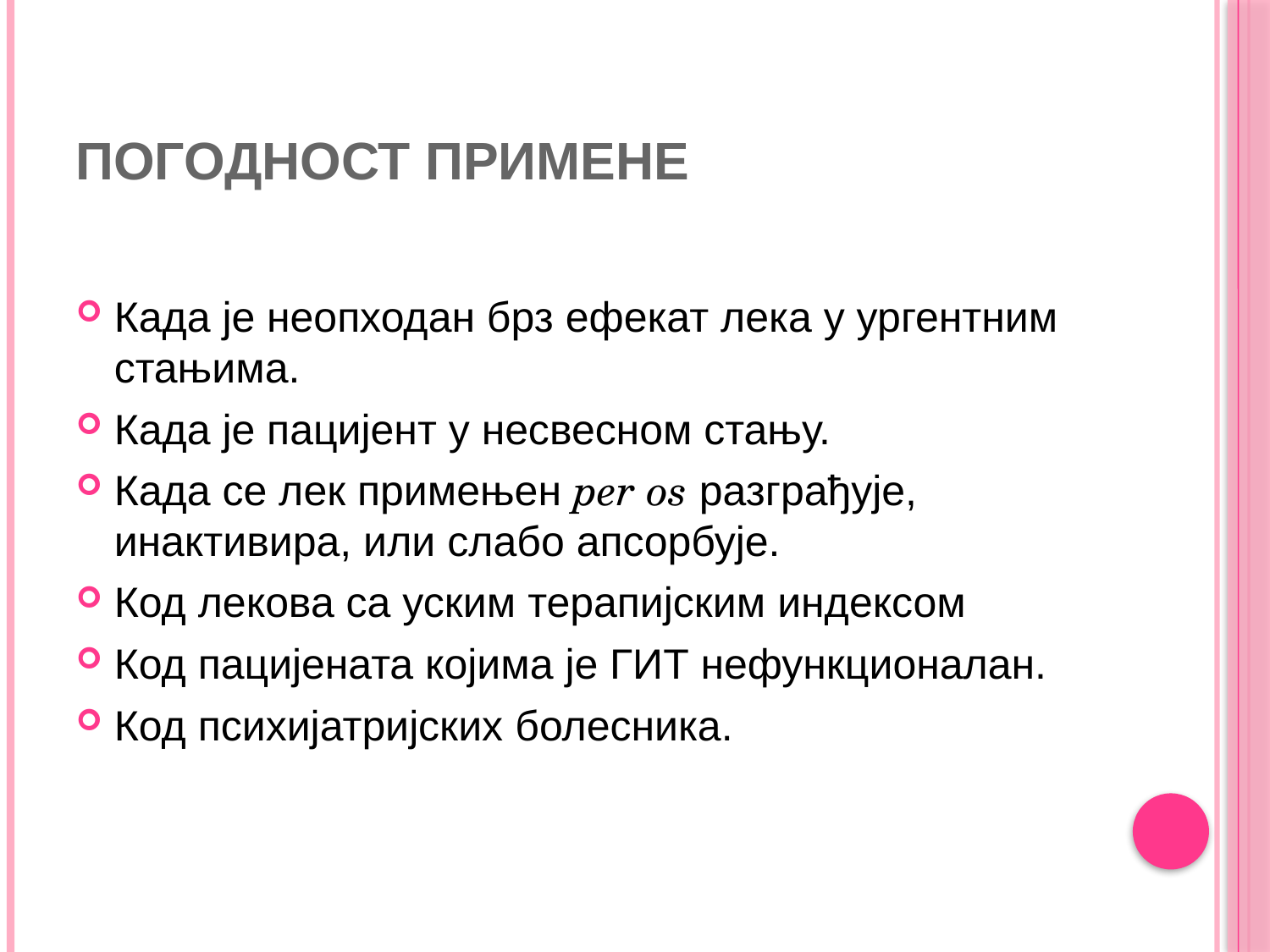

# Погодност примене

Када је неопходан брз ефекат лека у ургентним стањима.
Када је пацијент у несвесном стању.
Када се лек примењен per os разграђује, инактивира, или слабо апсорбује.
Код лекова са уским терапијским индексом
Код пацијената којима је ГИТ нефункционалан.
Код психијатријских болесника.